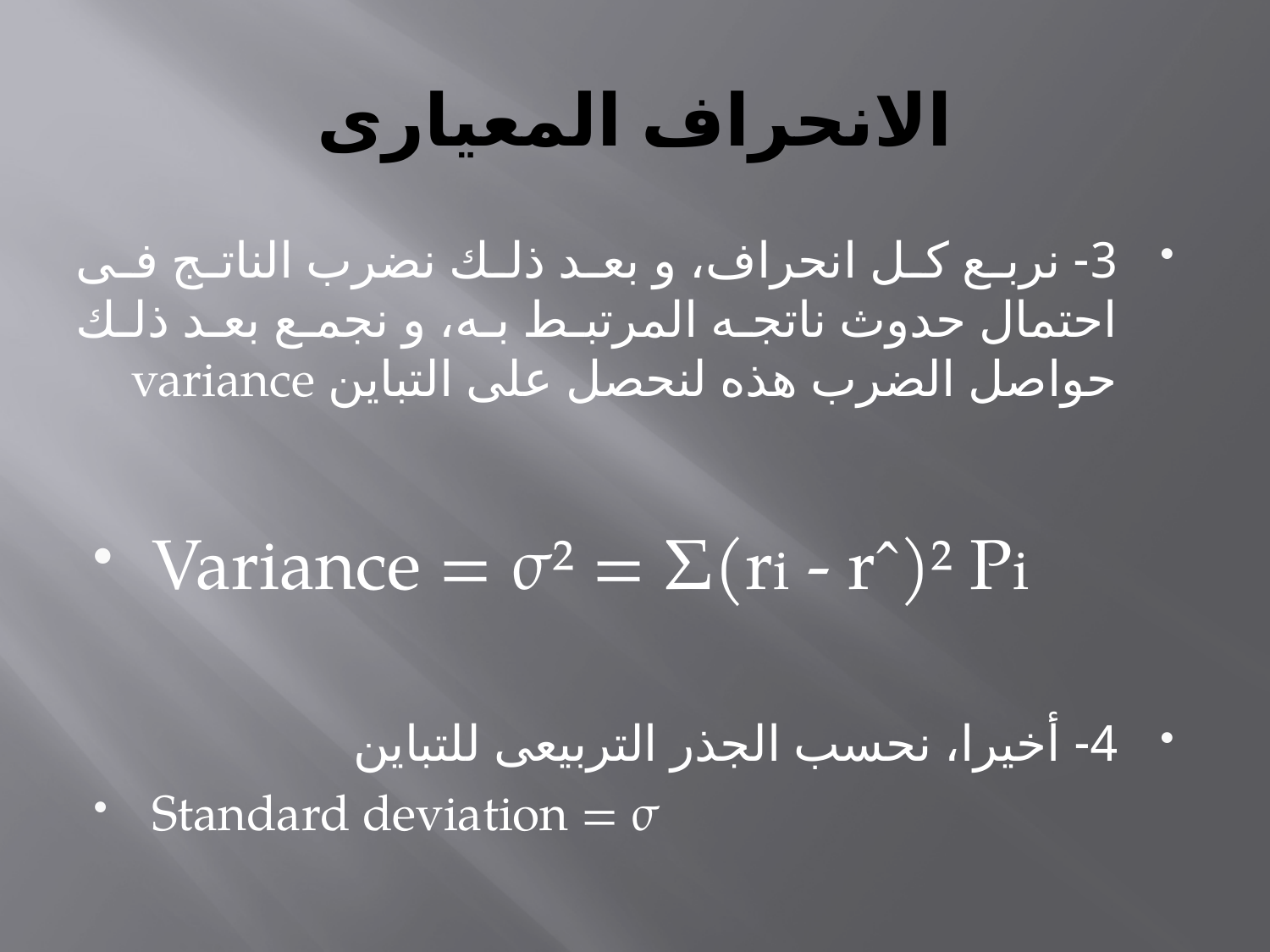

# الانحراف المعيارى
3- نربع كل انحراف، و بعد ذلك نضرب الناتج فى احتمال حدوث ناتجه المرتبط به، و نجمع بعد ذلك حواصل الضرب هذه لنحصل على التباين variance

Variance = σ² = Σ(ri - rˆ)² Pi

4- أخيرا، نحسب الجذر التربيعى للتباين
Standard deviation = σ